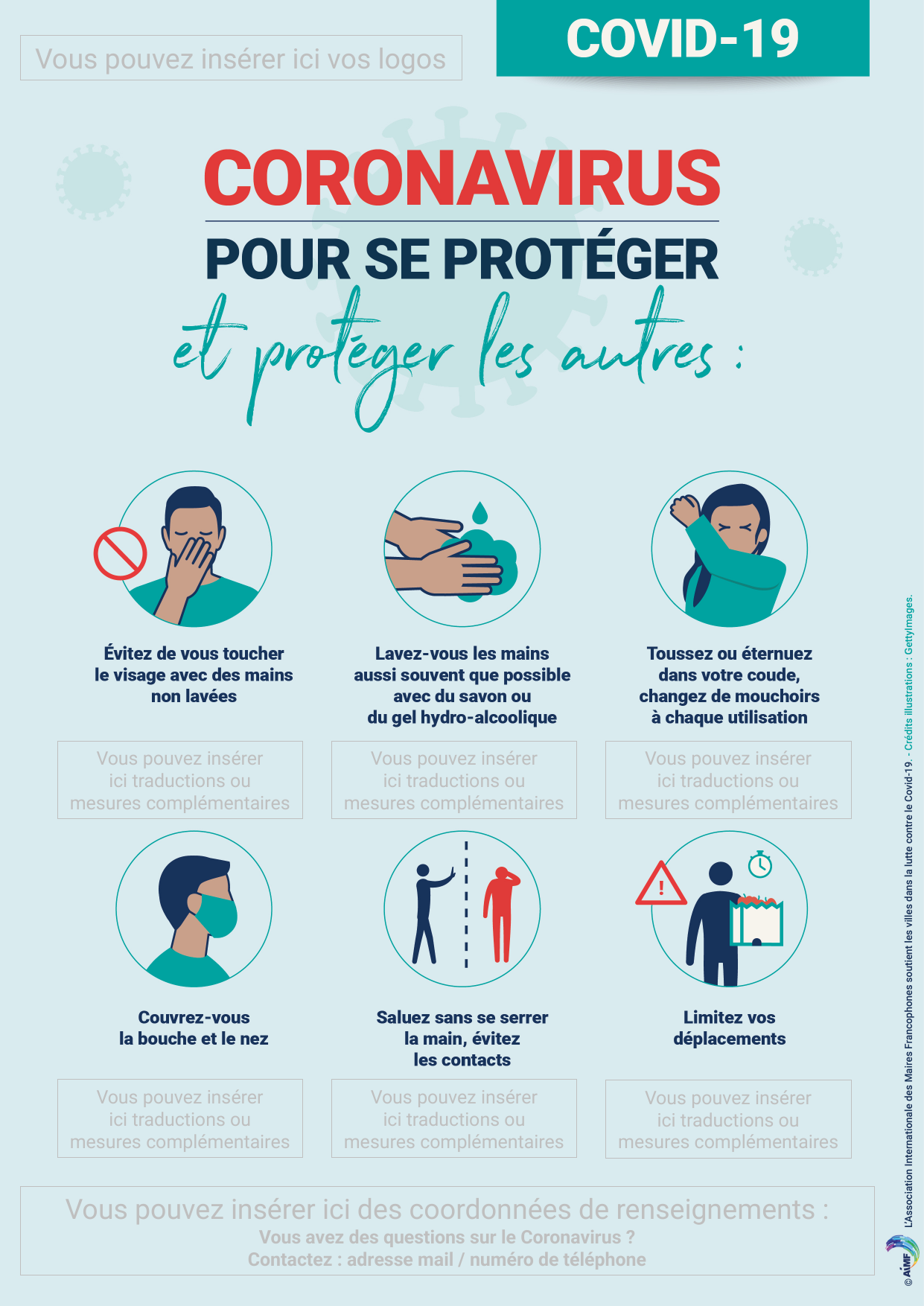

Vous pouvez insérer ici vos logos
Vous pouvez insérer
ici traductions ou
mesures complémentaires
Vous pouvez insérer
ici traductions ou
mesures complémentaires
Vous pouvez insérer
ici traductions ou
mesures complémentaires
Vous pouvez insérer
ici traductions ou
mesures complémentaires
Vous pouvez insérer
ici traductions ou
mesures complémentaires
Vous pouvez insérer
ici traductions ou
mesures complémentaires
Vous pouvez insérer ici des coordonnées de renseignements :
Vous avez des questions sur le Coronavirus ?
Contactez : adresse mail / numéro de téléphone